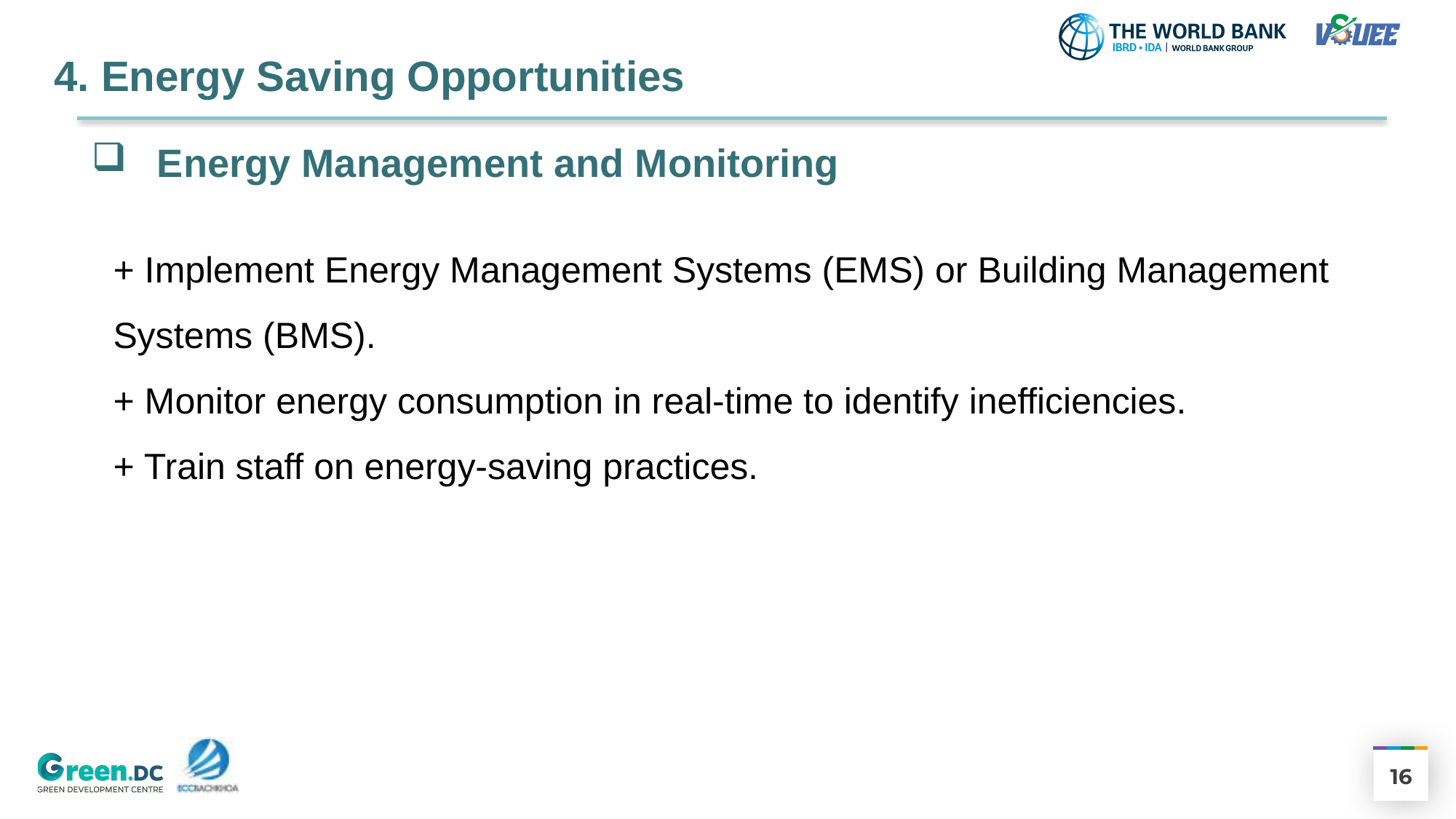

# 4. Energy Saving Opportunities
 Energy Management and Monitoring
+ Implement Energy Management Systems (EMS) or Building Management Systems (BMS).
+ Monitor energy consumption in real-time to identify inefficiencies.
+ Train staff on energy-saving practices.